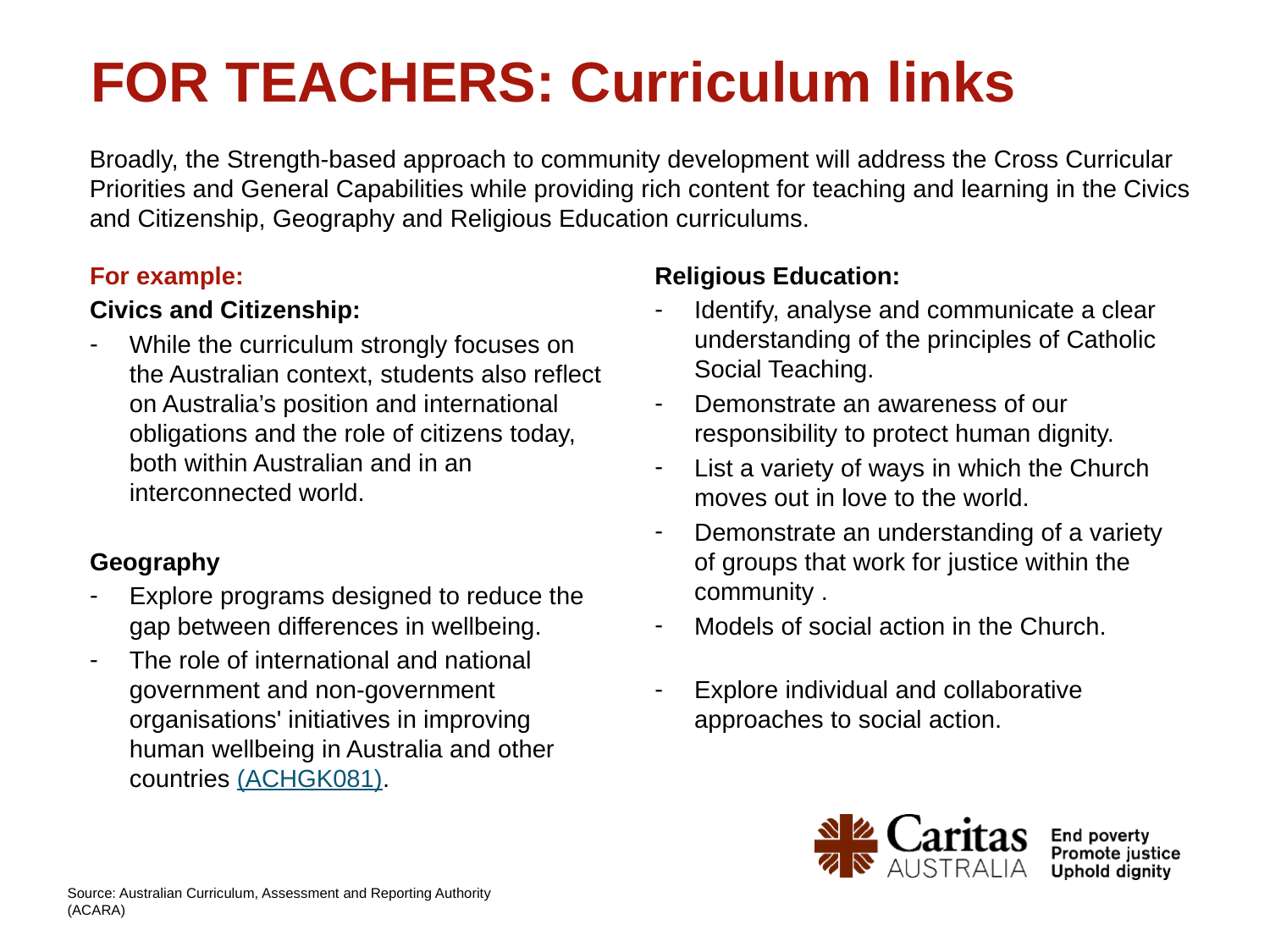

FOR TEACHERS: Curriculum links
Broadly, the Strength-based approach to community development will address the Cross Curricular Priorities and General Capabilities while providing rich content for teaching and learning in the Civics and Citizenship, Geography and Religious Education curriculums.
For example:
Civics and Citizenship:
While the curriculum strongly focuses on the Australian context, students also reflect on Australia’s position and international obligations and the role of citizens today, both within Australian and in an interconnected world.

Geography
Explore programs designed to reduce the gap between differences in wellbeing.
The role of international and national government and non-government organisations' initiatives in improving human wellbeing in Australia and other countries (ACHGK081).

Religious Education:
Identify, analyse and communicate a clear understanding of the principles of Catholic Social Teaching.
Demonstrate an awareness of our responsibility to protect human dignity.
List a variety of ways in which the Church moves out in love to the world.
Demonstrate an understanding of a variety of groups that work for justice within the community .
Models of social action in the Church.
Explore individual and collaborative approaches to social action.
Source: Australian Curriculum, Assessment and Reporting Authority (ACARA)